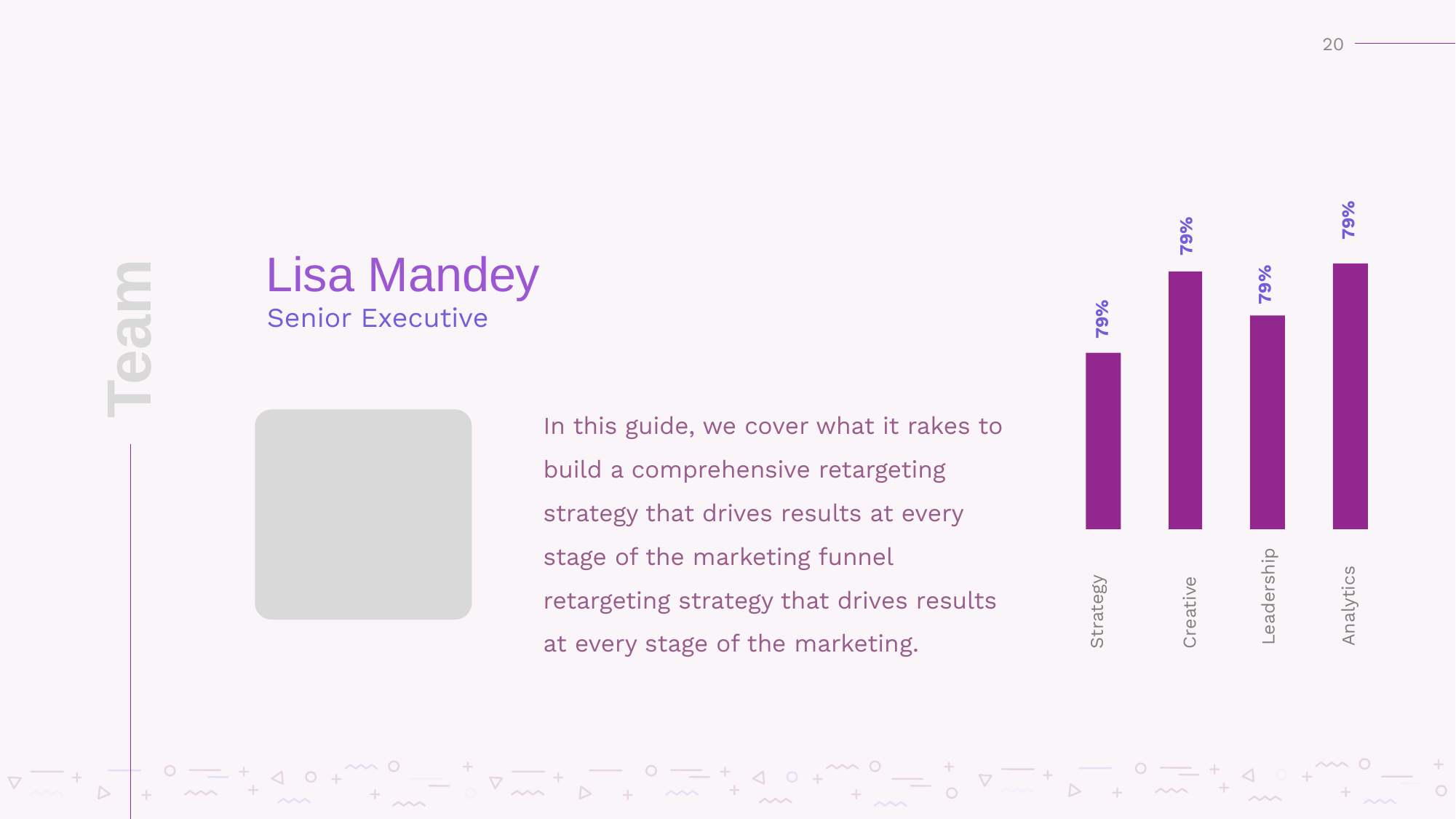

20
Lisa Mandey

Strategy
79%
79%
Creative
79%
Leadership
Analytics
79%

Team
Senior Executive
In this guide, we cover what it rakes to build a comprehensive retargeting strategy that drives results at every stage of the marketing funnel  retargeting strategy that drives results at every stage of the marketing.